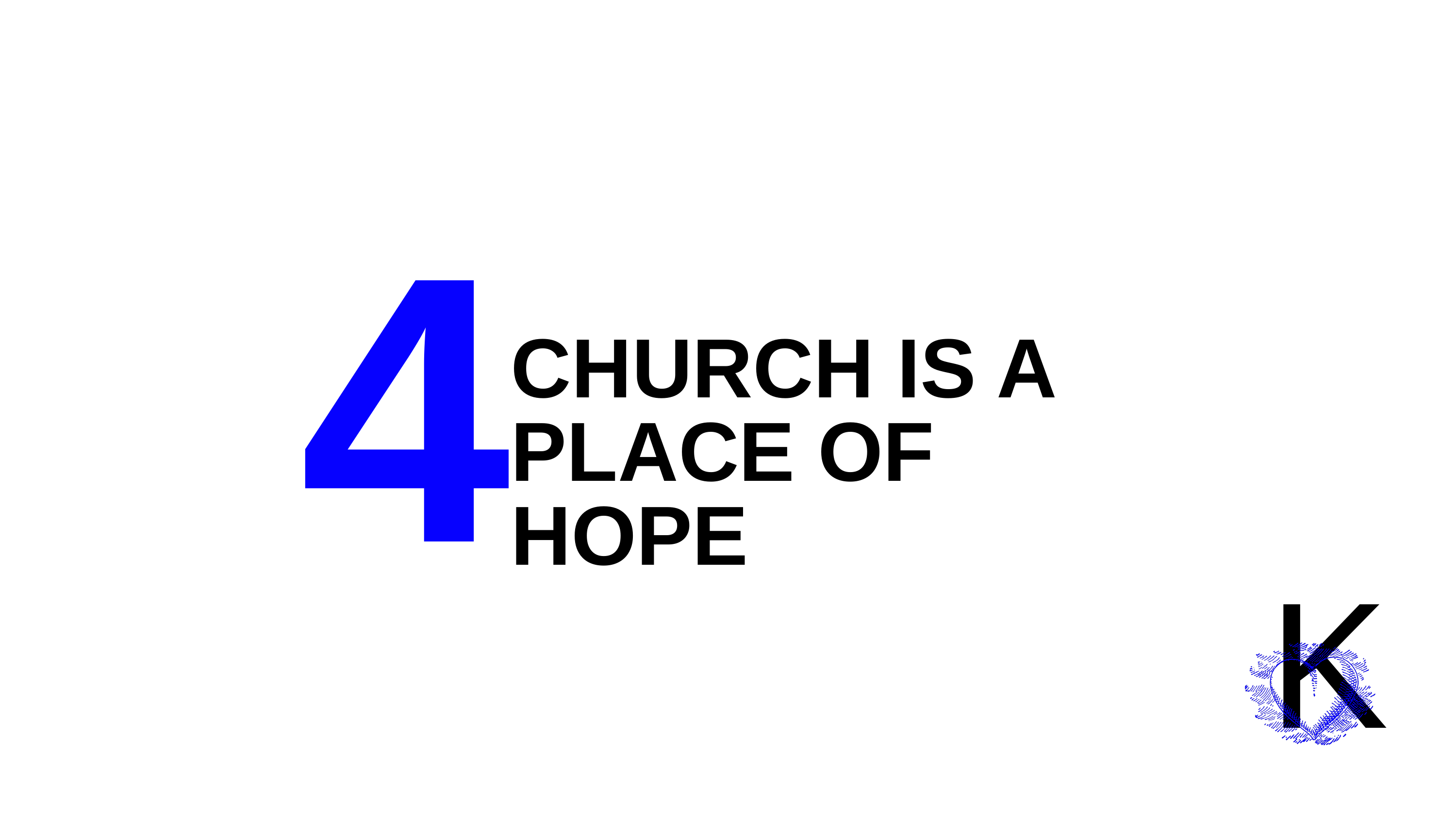

4
CHURCH IS A PLACE OF HOPE
K